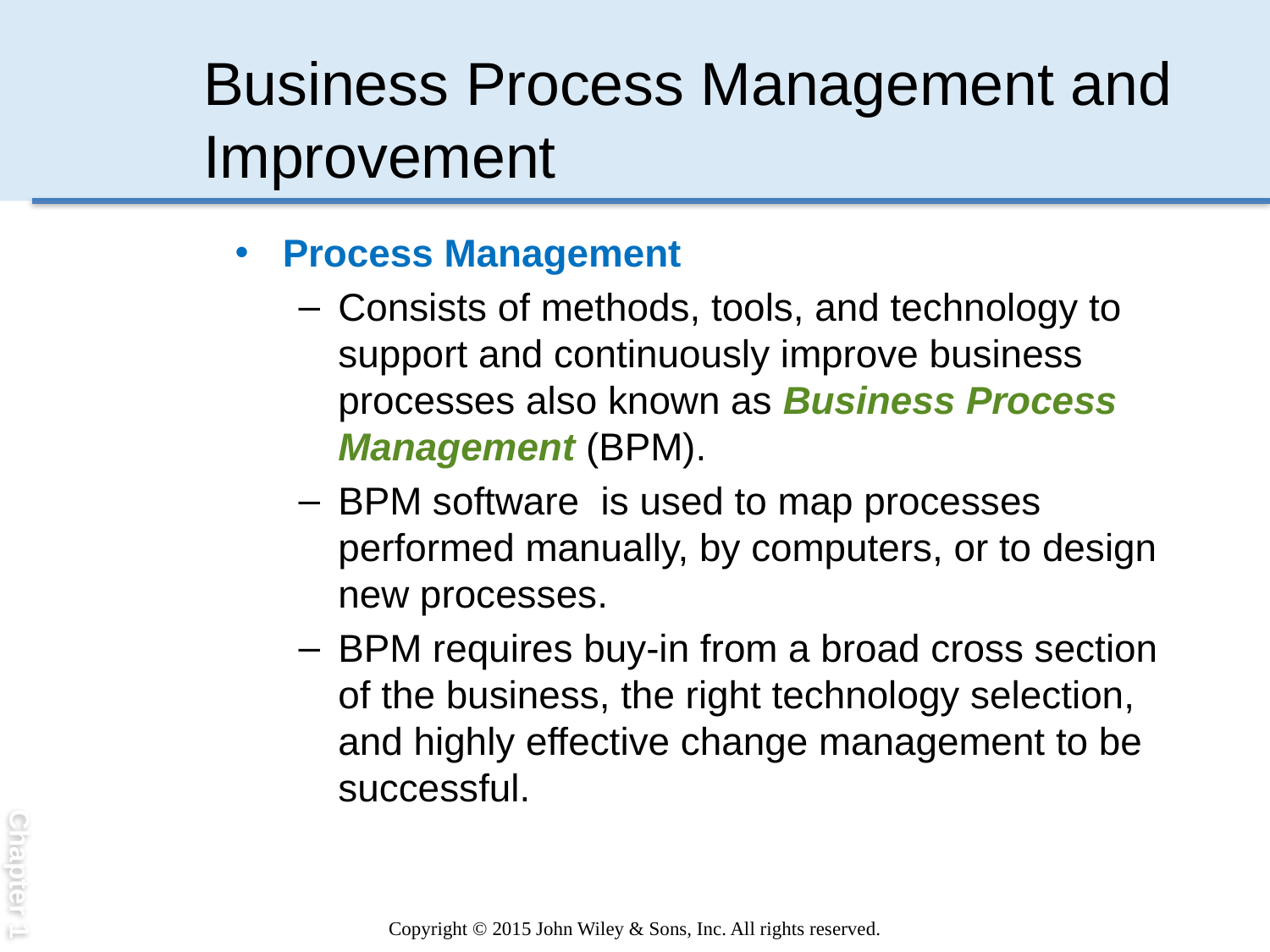

Chapter 1
# Business Process Management and Improvement
Process Management
Consists of methods, tools, and technology to support and continuously improve business processes also known as Business Process Management (BPM).
BPM software  is used to map processes performed manually, by computers, or to design new processes.
BPM requires buy-in from a broad cross section of the business, the right technology selection, and highly effective change management to be successful.